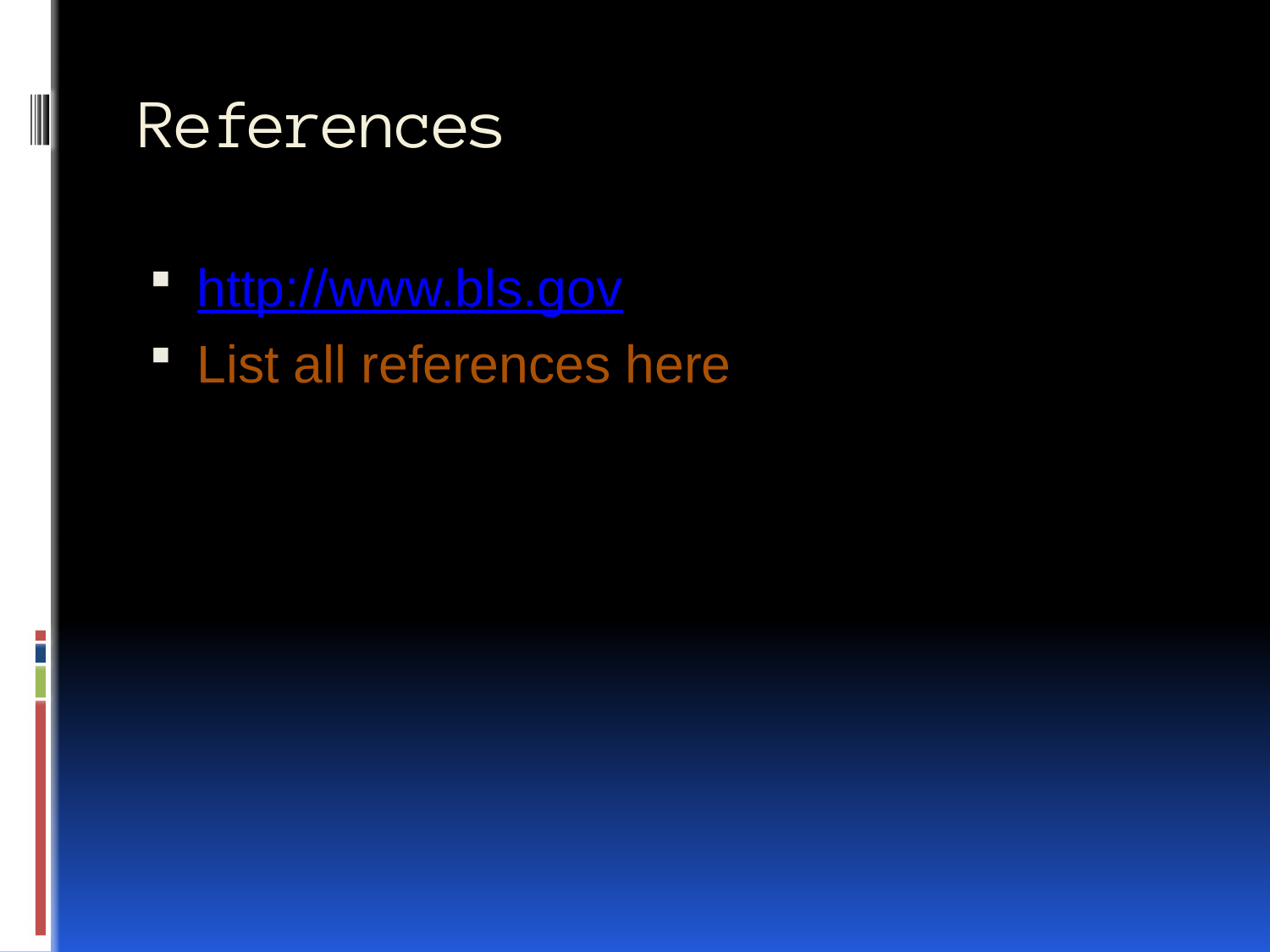

# References
http://www.bls.gov
List all references here